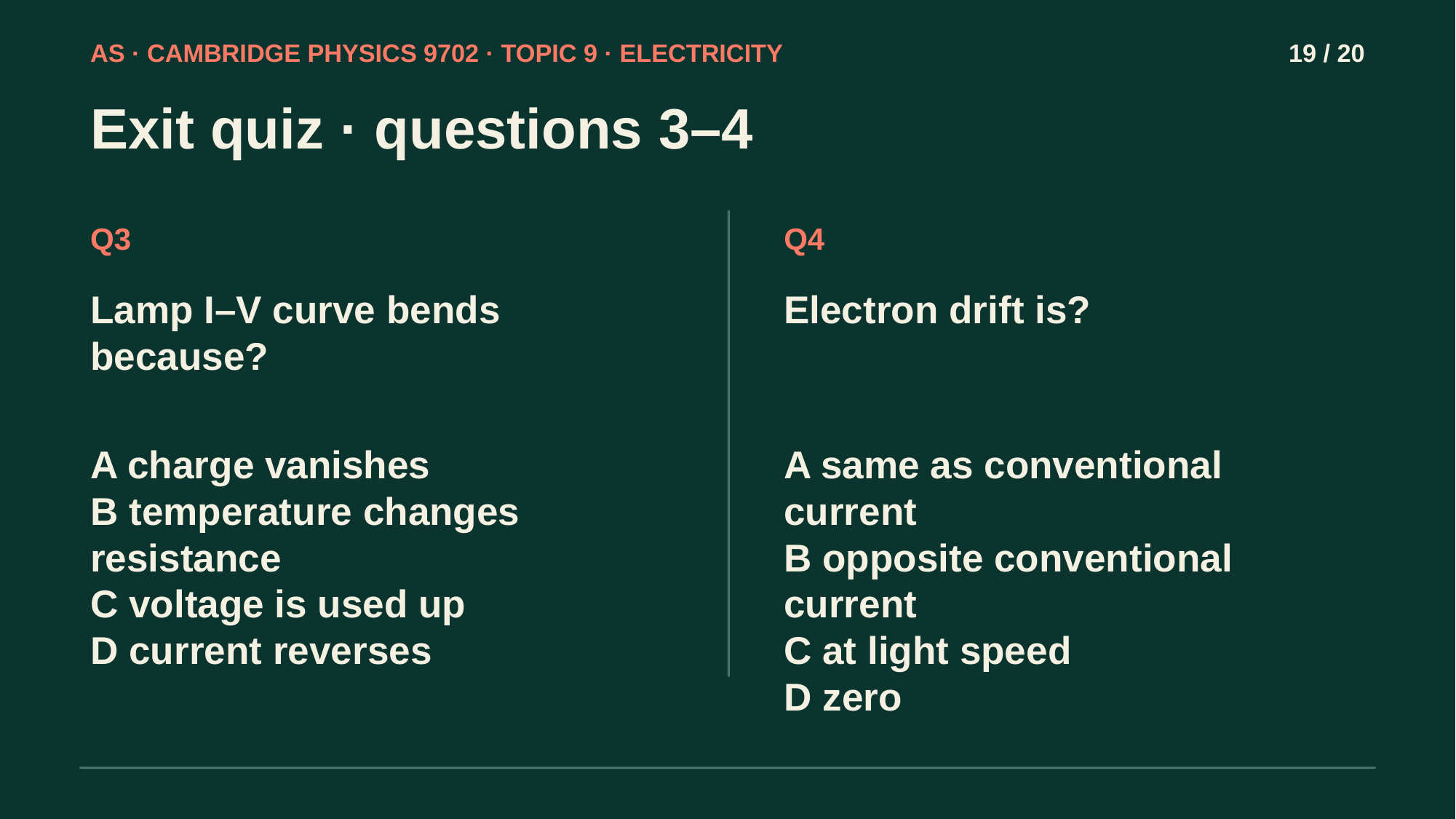

AS · CAMBRIDGE PHYSICS 9702 · TOPIC 9 · ELECTRICITY
19 / 20
Exit quiz · questions 3–4

Q3
Q4
Lamp I–V curve bends because?
Electron drift is?
A charge vanishes
B temperature changes resistance
C voltage is used up
D current reverses
A same as conventional current
B opposite conventional current
C at light speed
D zero